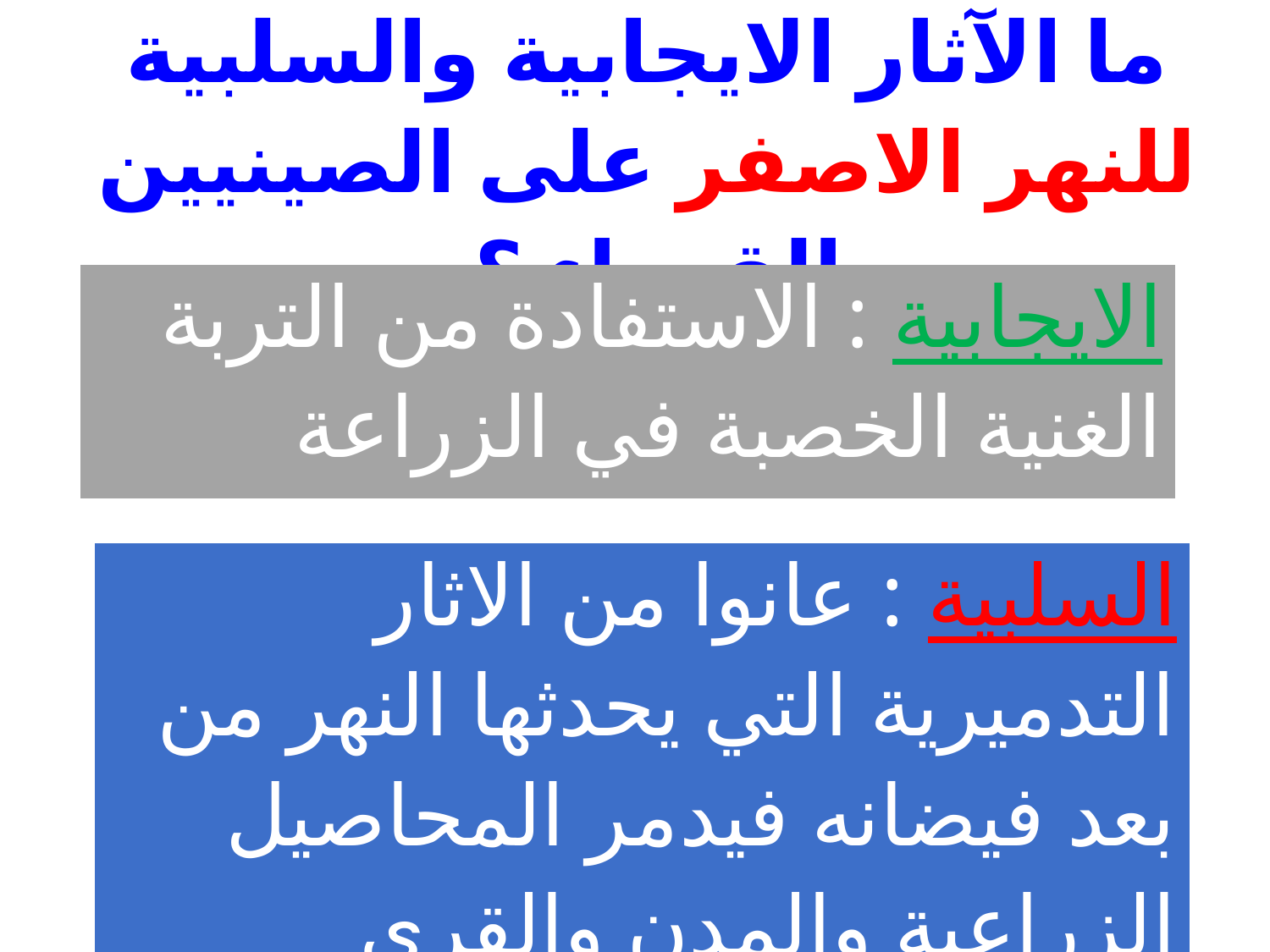

| ما الآثار الايجابية والسلبية للنهر الاصفر على الصينيين القدماء ؟ |
| --- |
| الايجابية : الاستفادة من التربة الغنية الخصبة في الزراعة |
| --- |
| السلبية : عانوا من الاثار التدميرية التي يحدثها النهر من بعد فيضانه فيدمر المحاصيل الزراعية والمدن والقرى |
| --- |